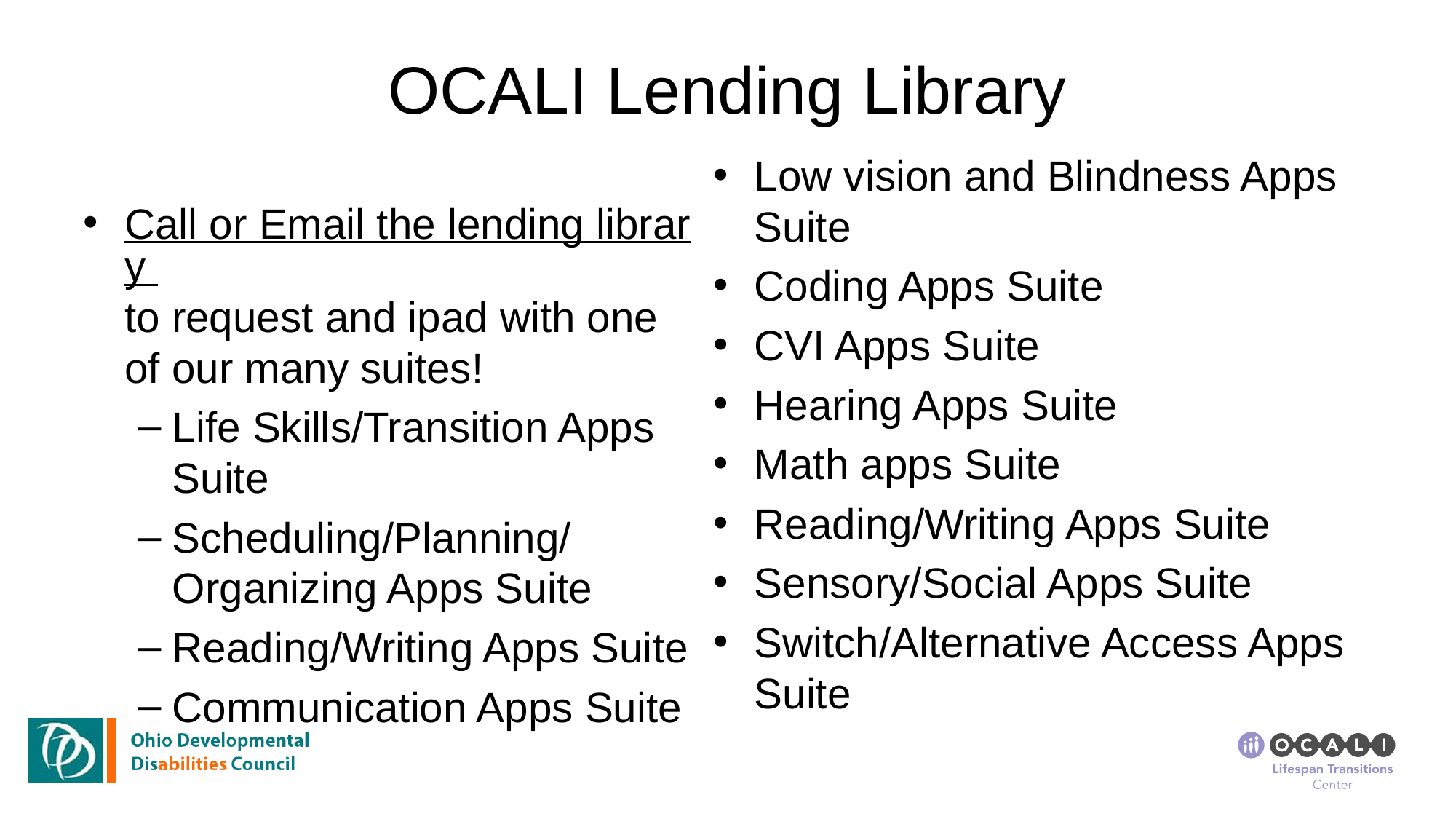

# OCALI Lending Library
Low vision and Blindness Apps Suite
Coding Apps Suite
CVI Apps Suite
Hearing Apps Suite
Math apps Suite
Reading/Writing Apps Suite
Sensory/Social Apps Suite
Switch/Alternative Access Apps Suite

Call or Email the lending library to request and ipad with one of our many suites!
Life Skills/Transition Apps Suite
Scheduling/Planning/Organizing Apps Suite
Reading/Writing Apps Suite
Communication Apps Suite